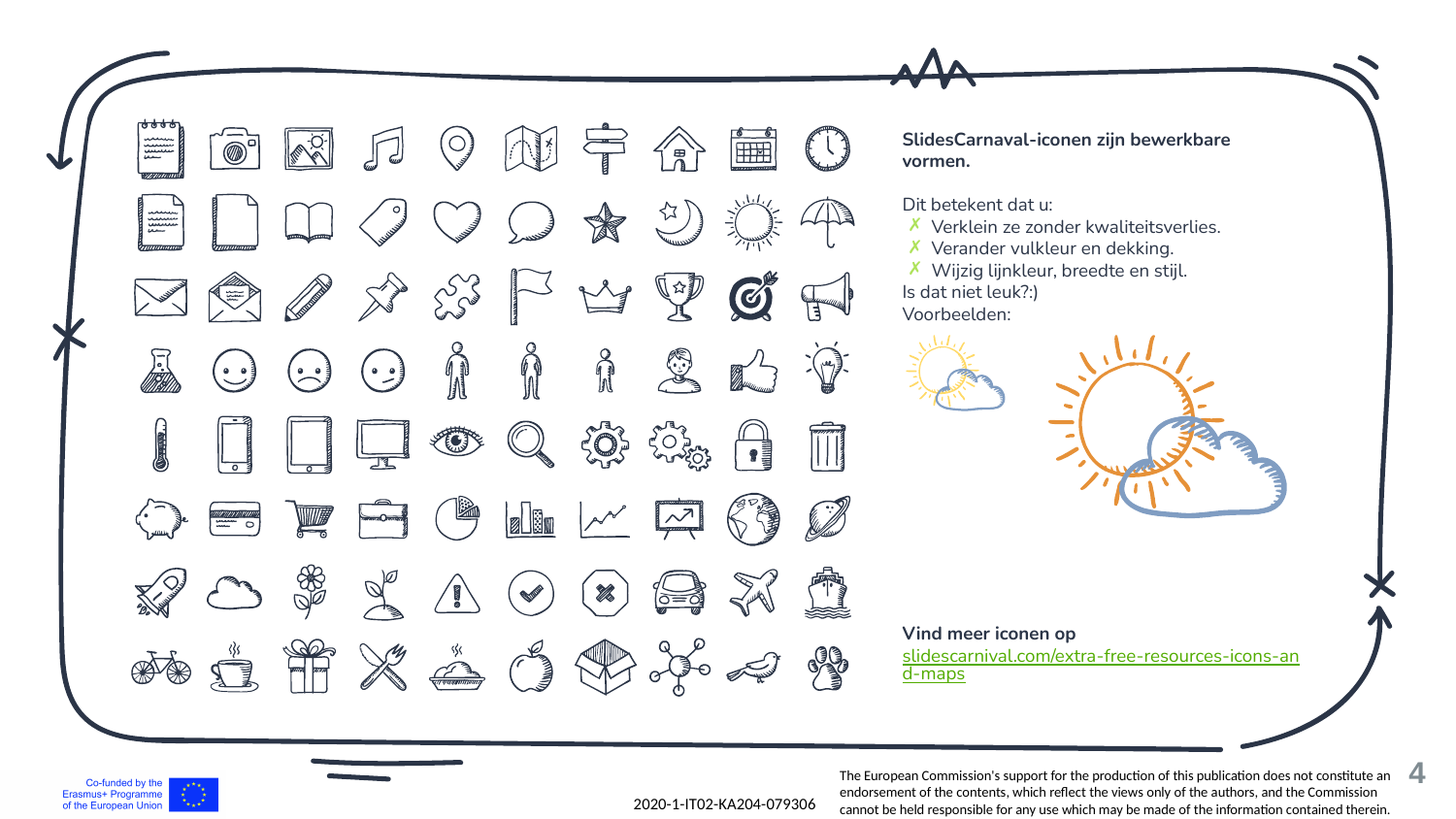

SlidesCarnaval-iconen zijn bewerkbare vormen.
Dit betekent dat u:
Verklein ze zonder kwaliteitsverlies.
Verander vulkleur en dekking.
Wijzig lijnkleur, breedte en stijl.
Is dat niet leuk?:)
Voorbeelden:

Vind meer iconen op slidescarnival.com/extra-free-resources-icons-and-maps

4
The European Commission's support for the production of this publication does not constitute an endorsement of the contents, which reflect the views only of the authors, and the Commission cannot be held responsible for any use which may be made of the information contained therein.